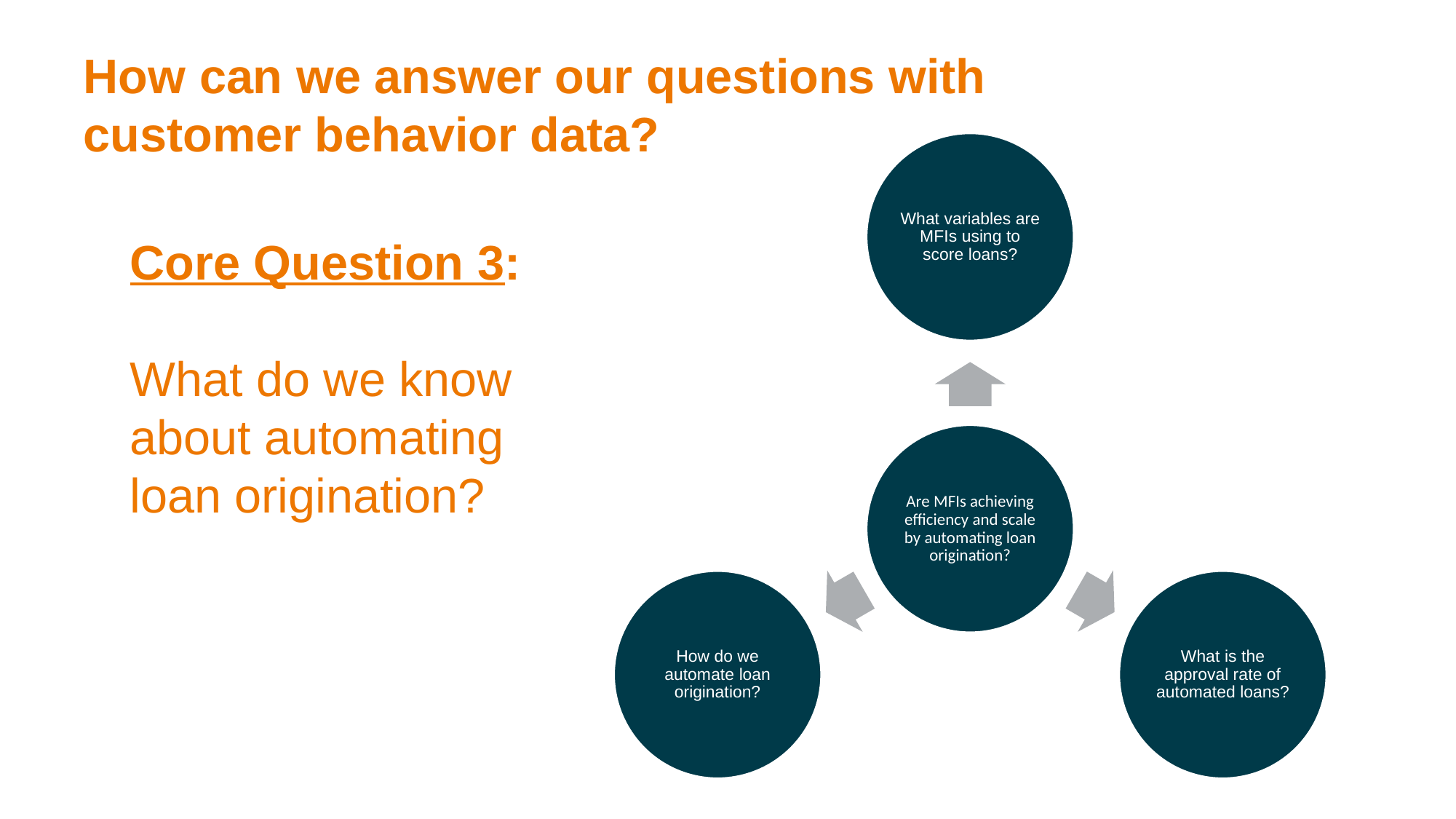

How can we answer our questions with customer behavior data?
Are MFIs achieving efficiency and scale by automating loan origination?

What variables are MFIs using to score loans?

What is the approval rate of automated loans?

How do we automate loan origination?
Core Question 3:

What do we know about automating loan origination?